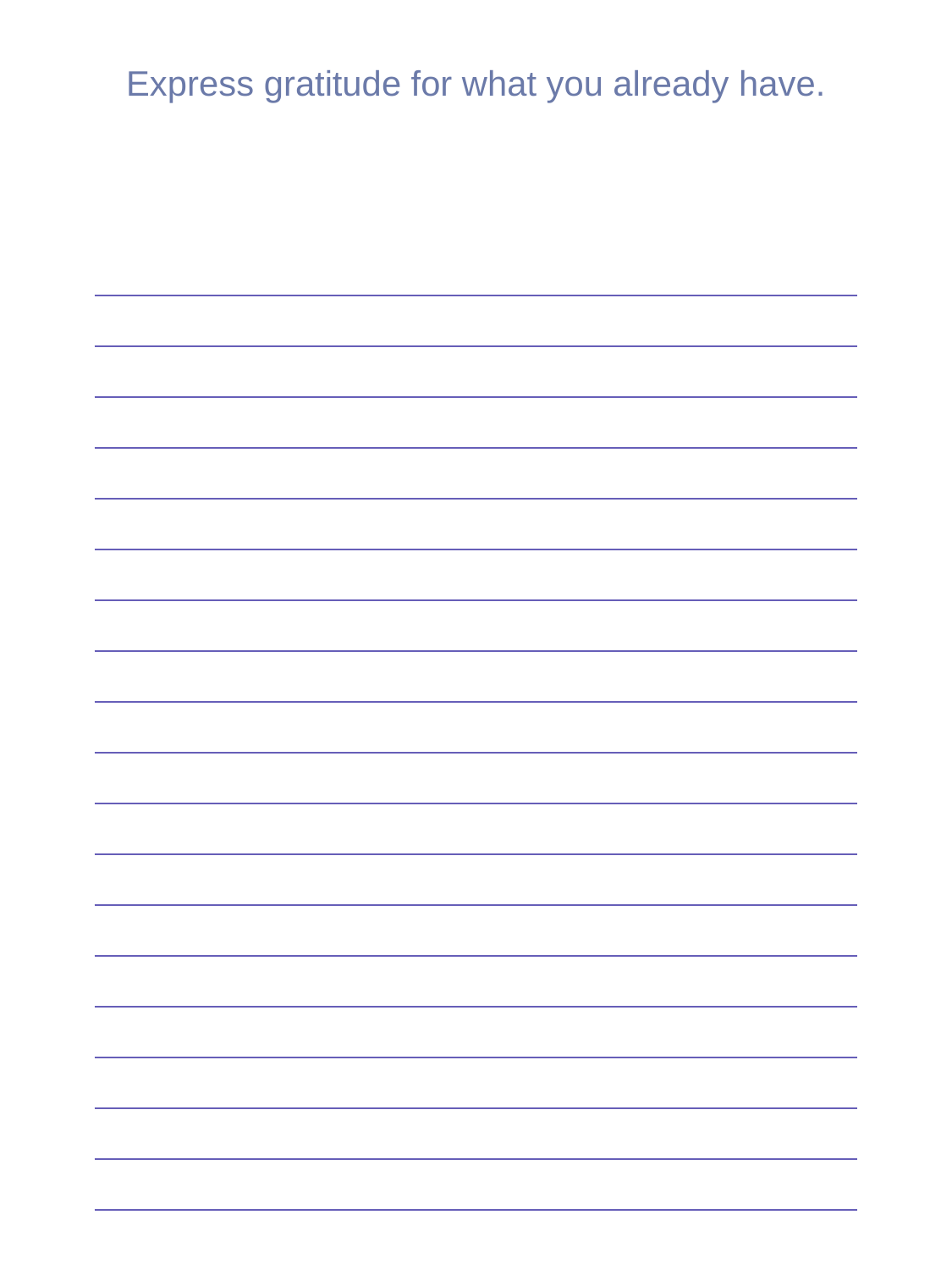

Express gratitude for what you already have.
|  |
| --- |
|  |
|  |
|  |
|  |
|  |
|  |
|  |
|  |
|  |
|  |
|  |
|  |
|  |
|  |
|  |
|  |
|  |